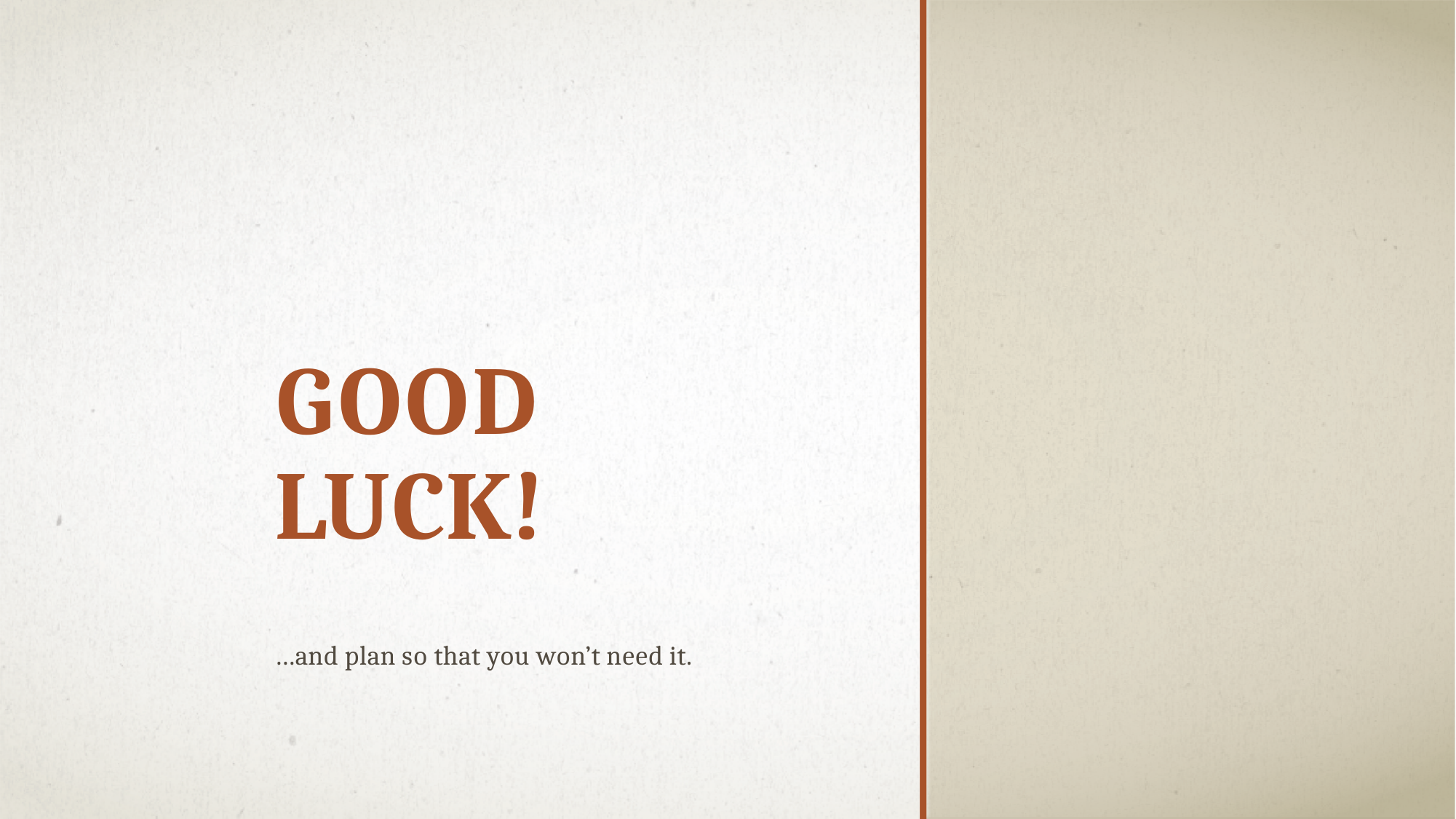

# GOOD  LUCK!
…and plan so that you won’t need it.